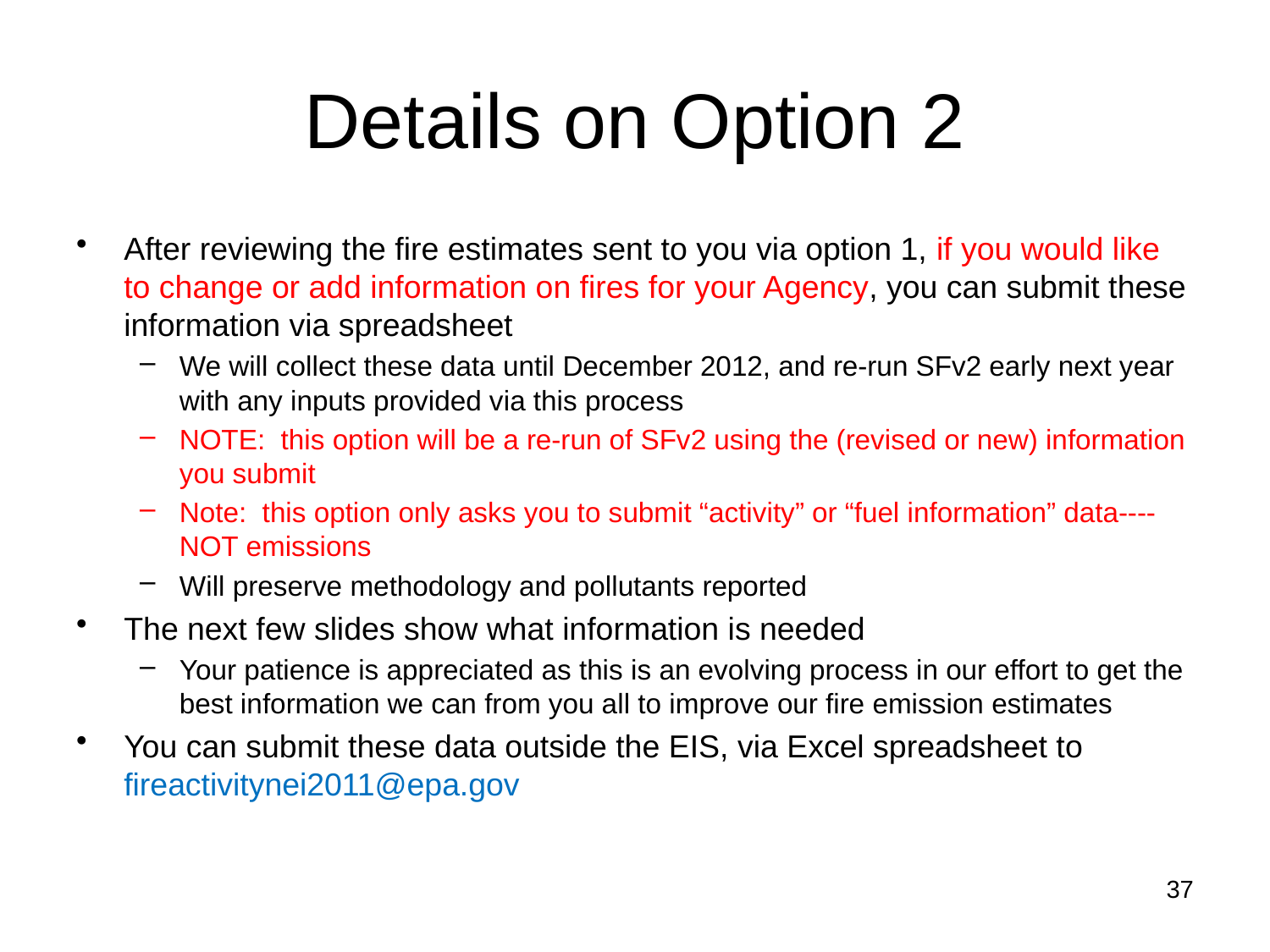

# Details on Option 2
After reviewing the fire estimates sent to you via option 1, if you would like to change or add information on fires for your Agency, you can submit these information via spreadsheet
We will collect these data until December 2012, and re-run SFv2 early next year with any inputs provided via this process
NOTE:  this option will be a re-run of SFv2 using the (revised or new) information you submit
Note:  this option only asks you to submit “activity” or “fuel information” data----NOT emissions
Will preserve methodology and pollutants reported
The next few slides show what information is needed
Your patience is appreciated as this is an evolving process in our effort to get the best information we can from you all to improve our fire emission estimates
You can submit these data outside the EIS, via Excel spreadsheet to fireactivitynei2011@epa.gov
37